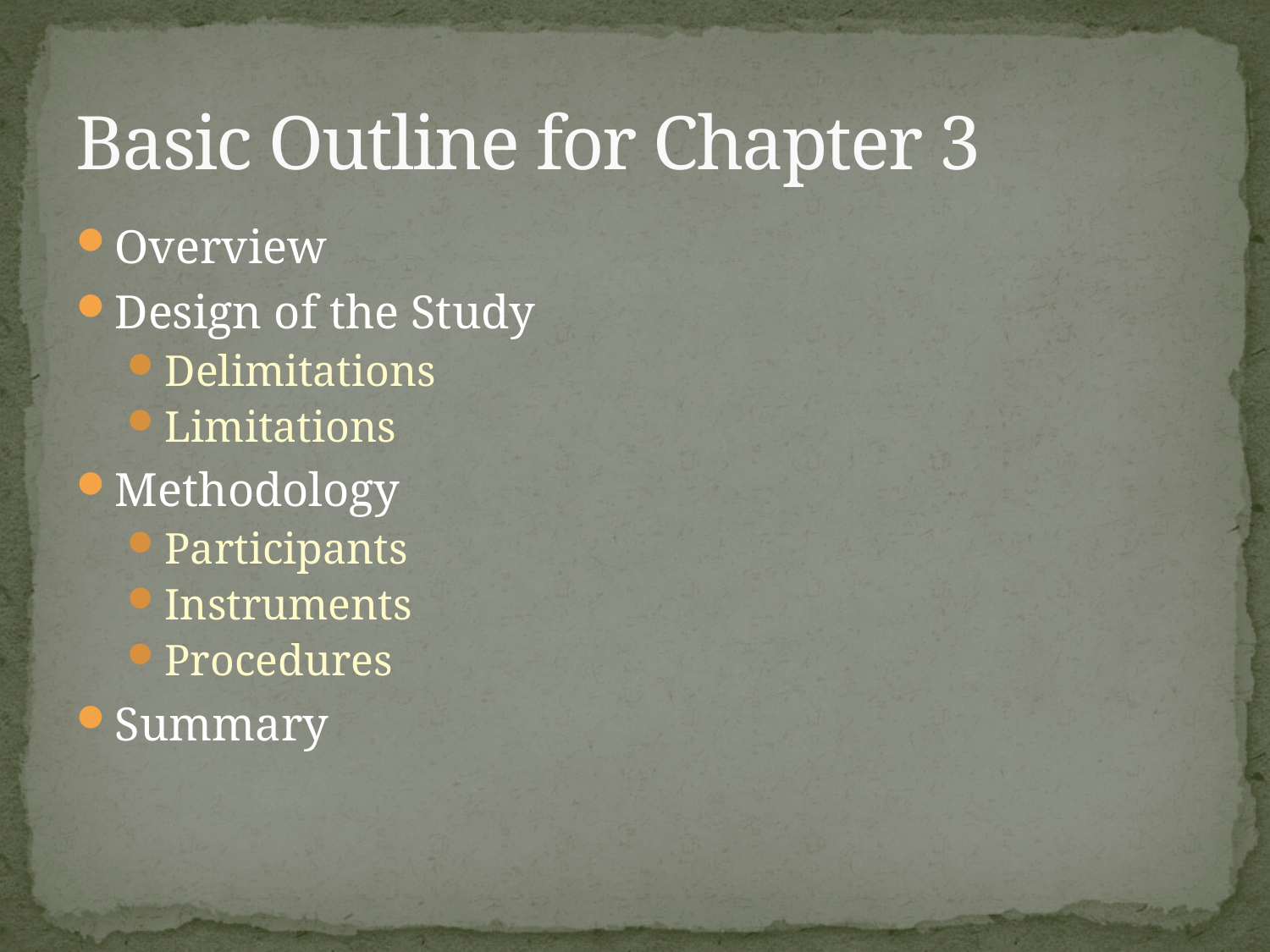

# Basic Outline for Chapter 3
Overview
Design of the Study
Delimitations
Limitations
Methodology
Participants
Instruments
Procedures
Summary